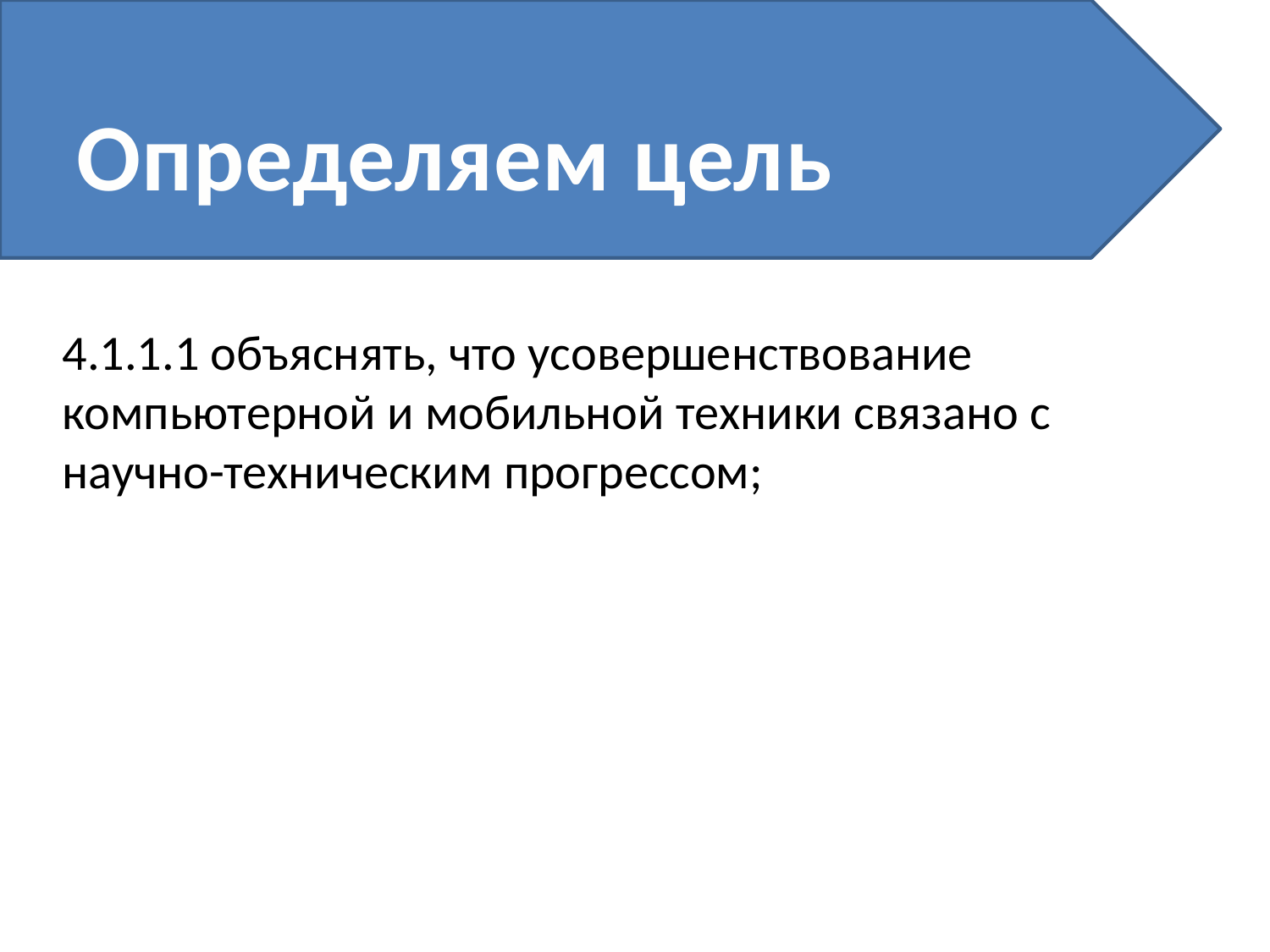

Определяем цель
# 4.1.1.1 объяснять, что усовершенствование  компьютерной и мобильной техники связано с научно-техническим прогрессом;